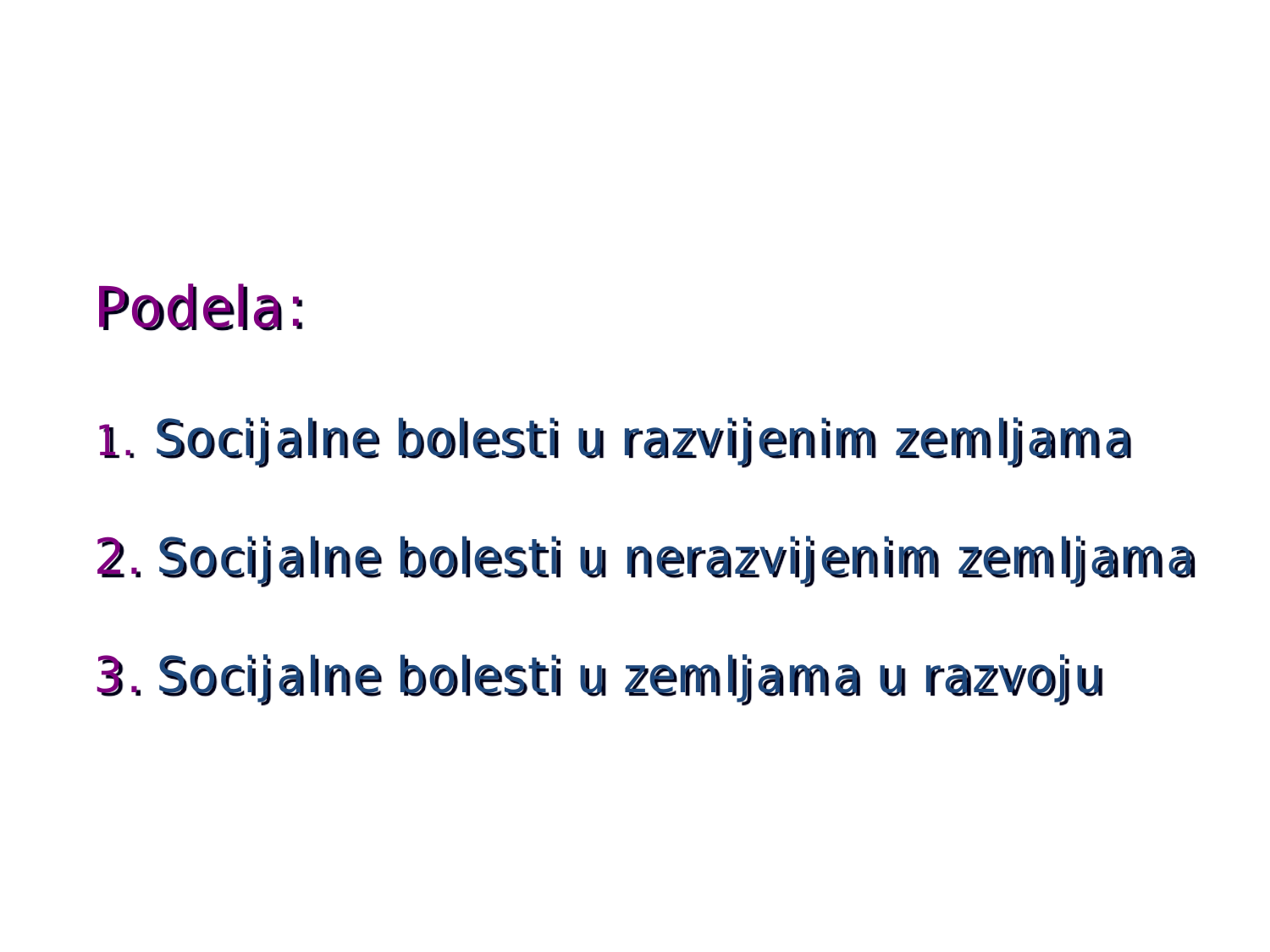

Podela:

 Socijalne bolesti u razvijenim zemljama

 Socijalne bolesti u nerazvijenim zemljama

 Socijalne bolesti u zemljama u razvoju